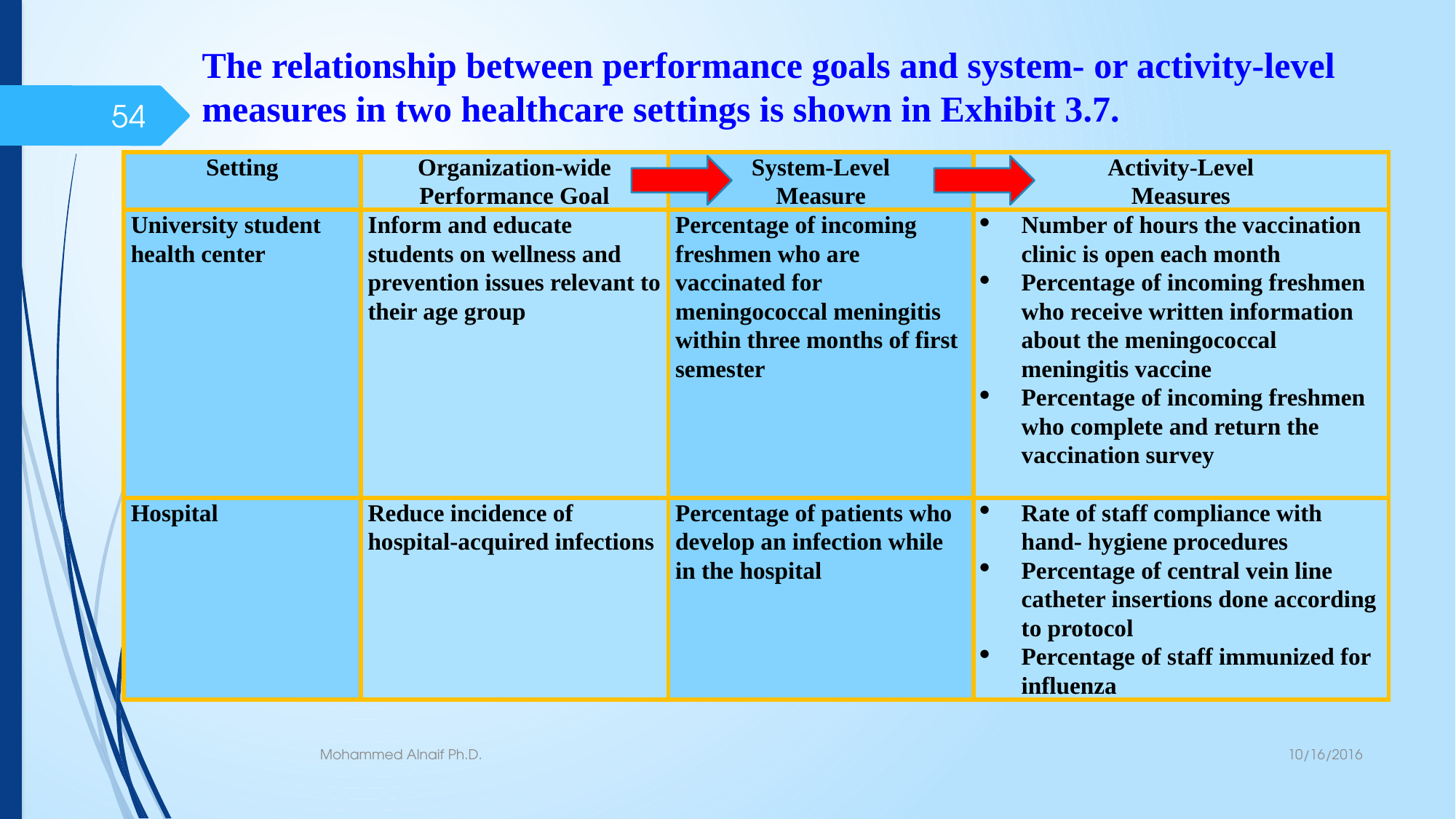

# The relationship between performance goals and system- or activity-level measures in two healthcare settings is shown in Exhibit 3.7.
54
| Setting | Organization-wide Performance Goal | System-Level Measure | Activity-Level Measures |
| --- | --- | --- | --- |
| University student health center | Inform and educate students on wellness and prevention issues relevant to their age group | Percentage of incoming freshmen who are vaccinated for meningococcal meningitis within three months of first semester | Number of hours the vaccination clinic is open each month Percentage of incoming freshmen who receive written information about the meningococcal meningitis vaccine Percentage of incoming freshmen who complete and return the vaccination survey |
| Hospital | Reduce incidence of hospital-acquired infections | Percentage of patients who develop an infection while in the hospital | Rate of staff compliance with hand- hygiene procedures Percentage of central vein line catheter insertions done according to protocol Percentage of staff immunized for influenza |

10/16/2016
Mohammed Alnaif Ph.D.